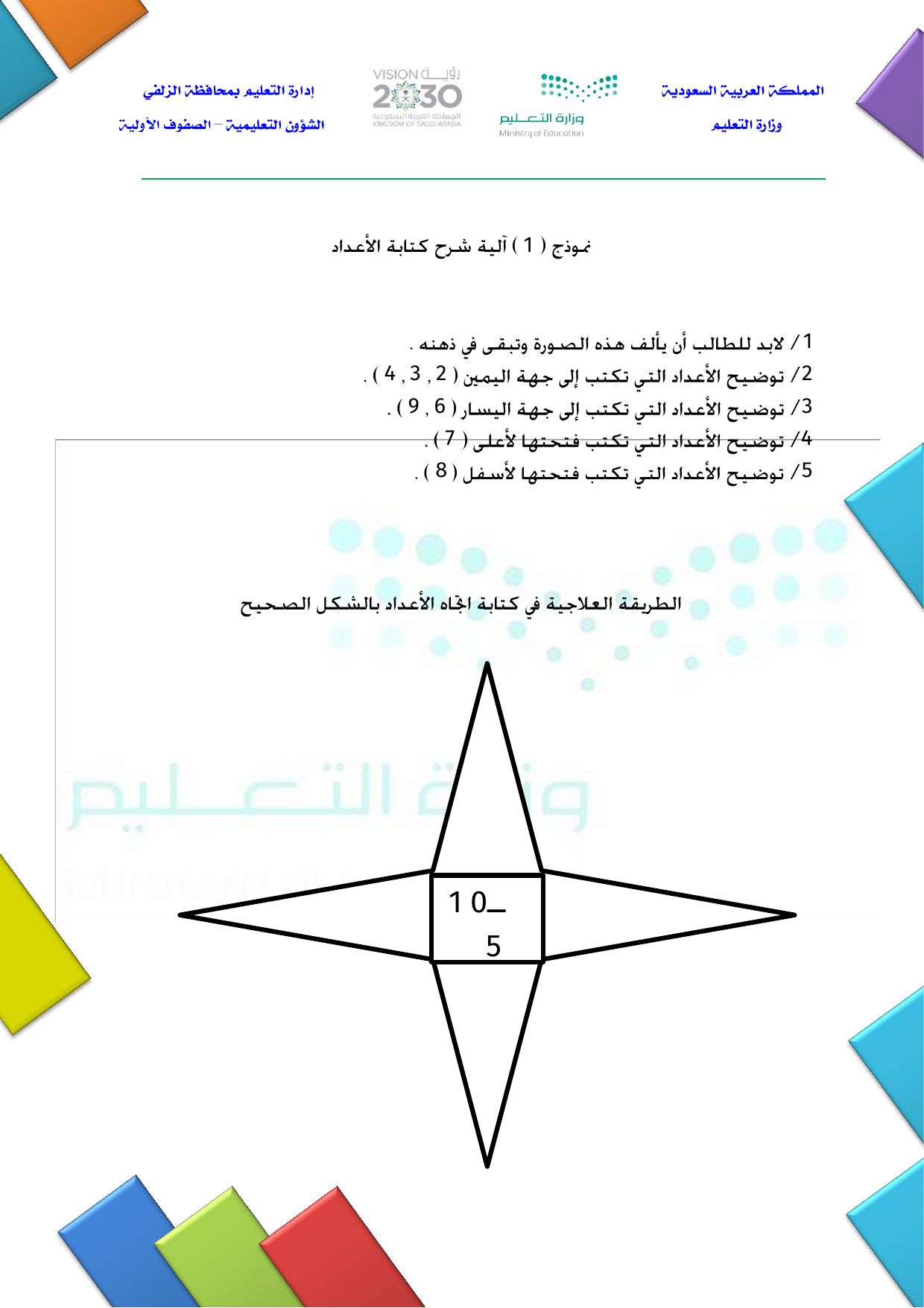

1

|  |  |  | 1 |
| --- | --- | --- | --- |
| 4 | 3 | 2 | 2 |
|  | 9 | 6 | 3 |
|  |  | 7 | 4 |
|  |  | 8 | 5 |

1 ــ0
5
0
1